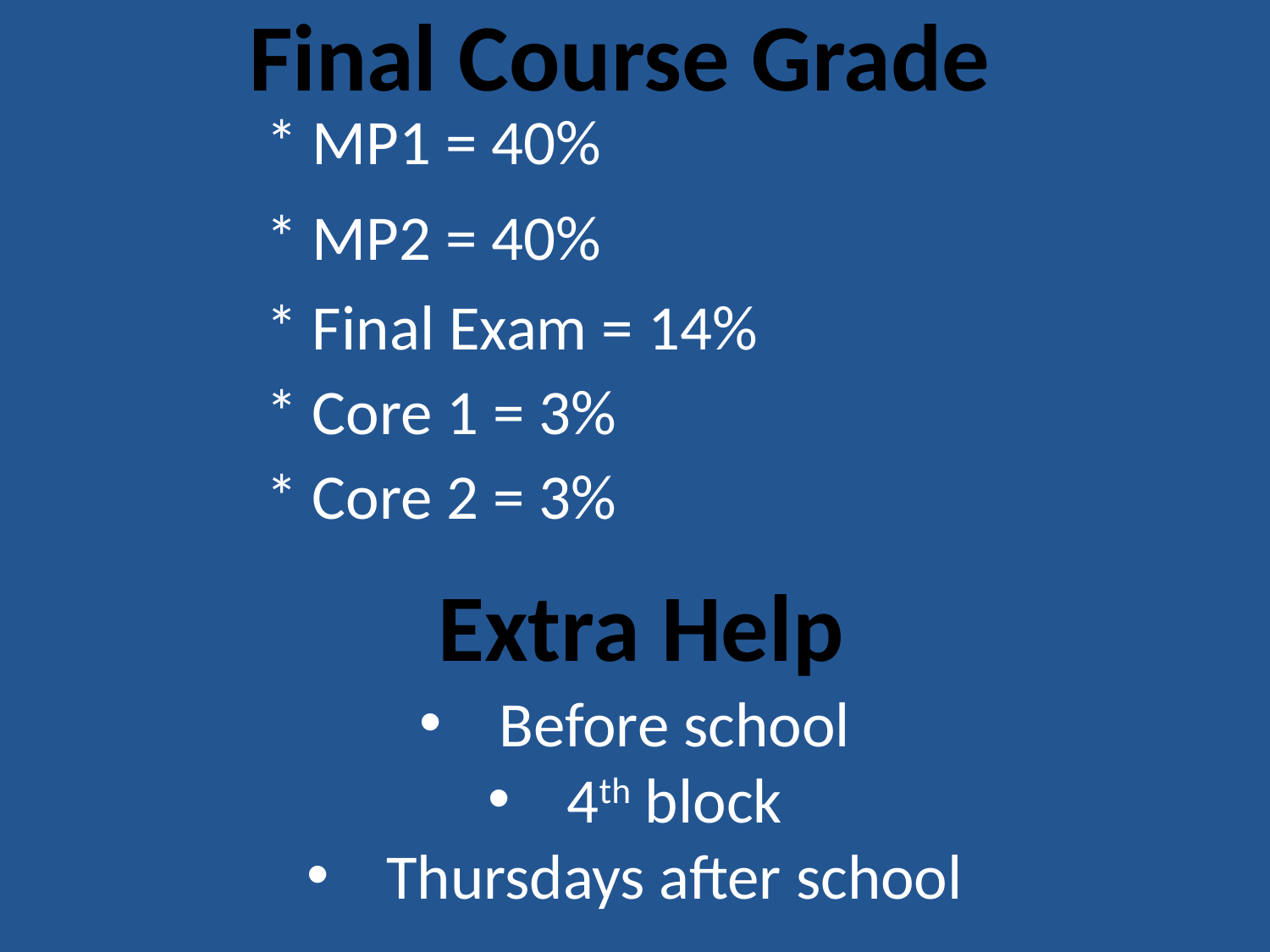

Final Course Grade
* MP1 = 40%
* MP2 = 40%
* Final Exam = 14%
* Core 1 = 3%
* Core 2 = 3%
Extra Help
Before school
4th block
Thursdays after school